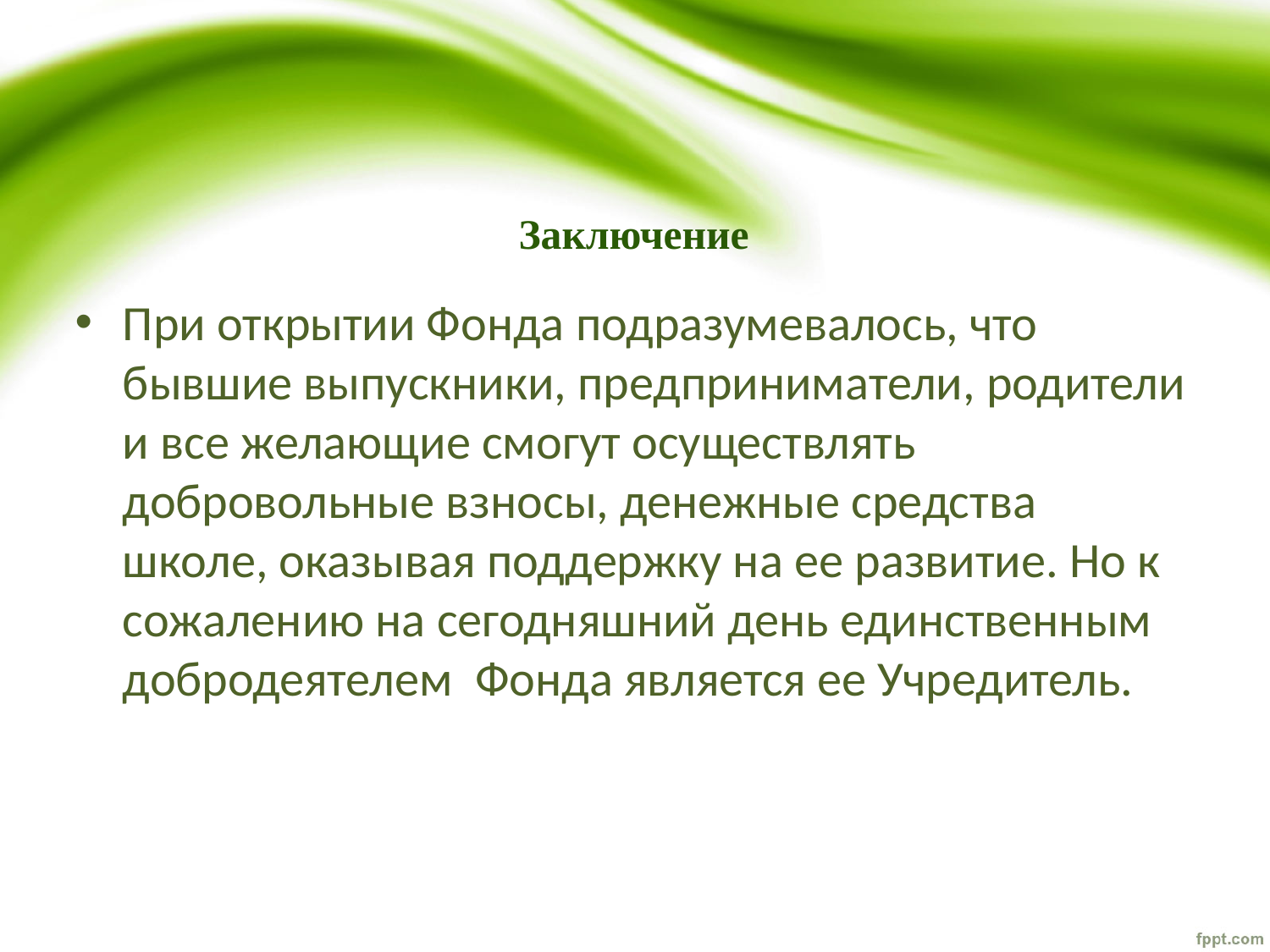

# Заключение
При открытии Фонда подразумевалось, что бывшие выпускники, предприниматели, родители и все желающие смогут осуществлять добровольные взносы, денежные средства школе, оказывая поддержку на ее развитие. Но к сожалению на сегодняшний день единственным добродеятелем  Фонда является ее Учредитель.